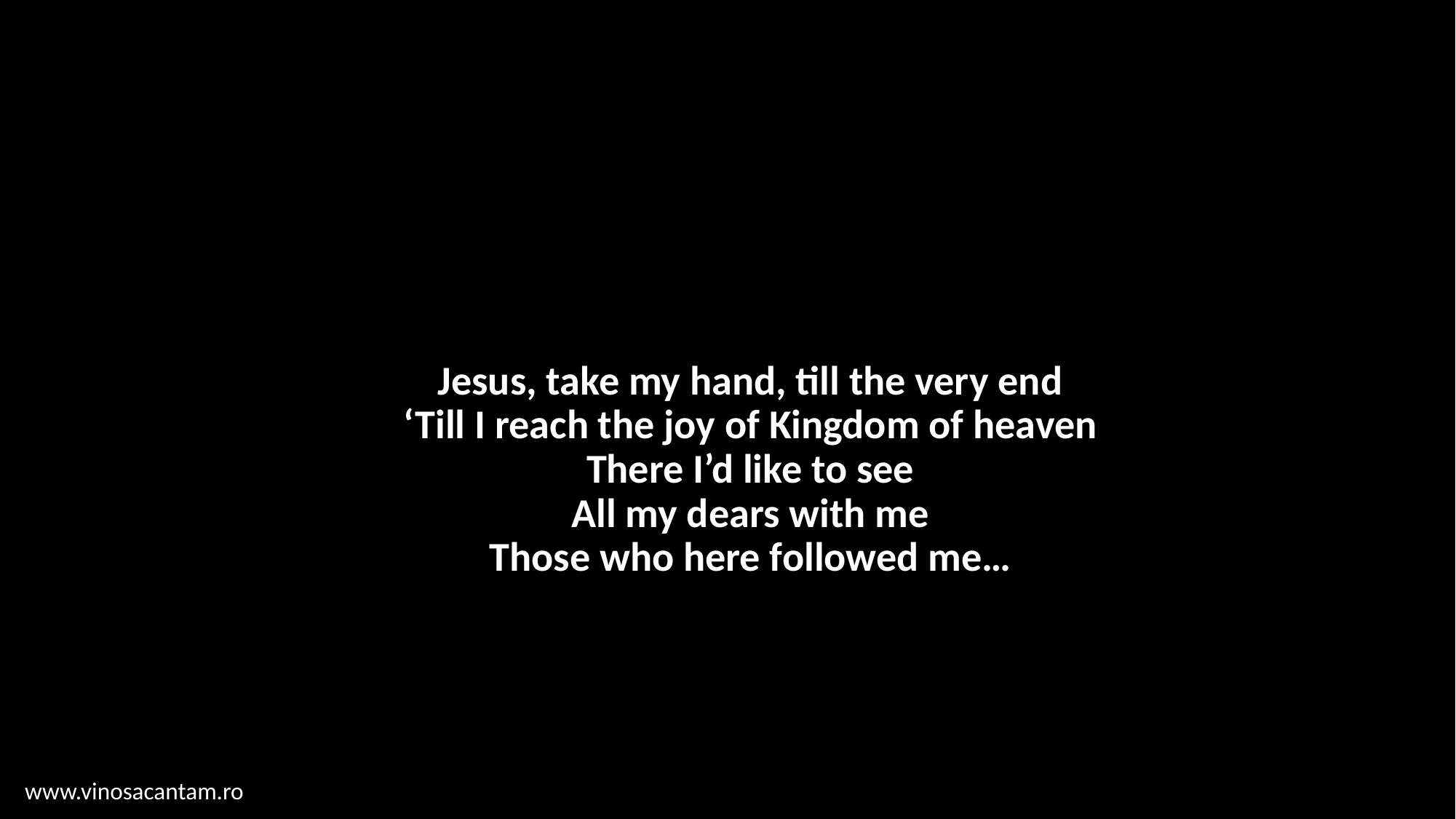

# Jesus, take my hand, till the very end ‘Till I reach the joy of Kingdom of heaven There I’d like to see All my dears with me Those who here followed me…
www.vinosacantam.ro